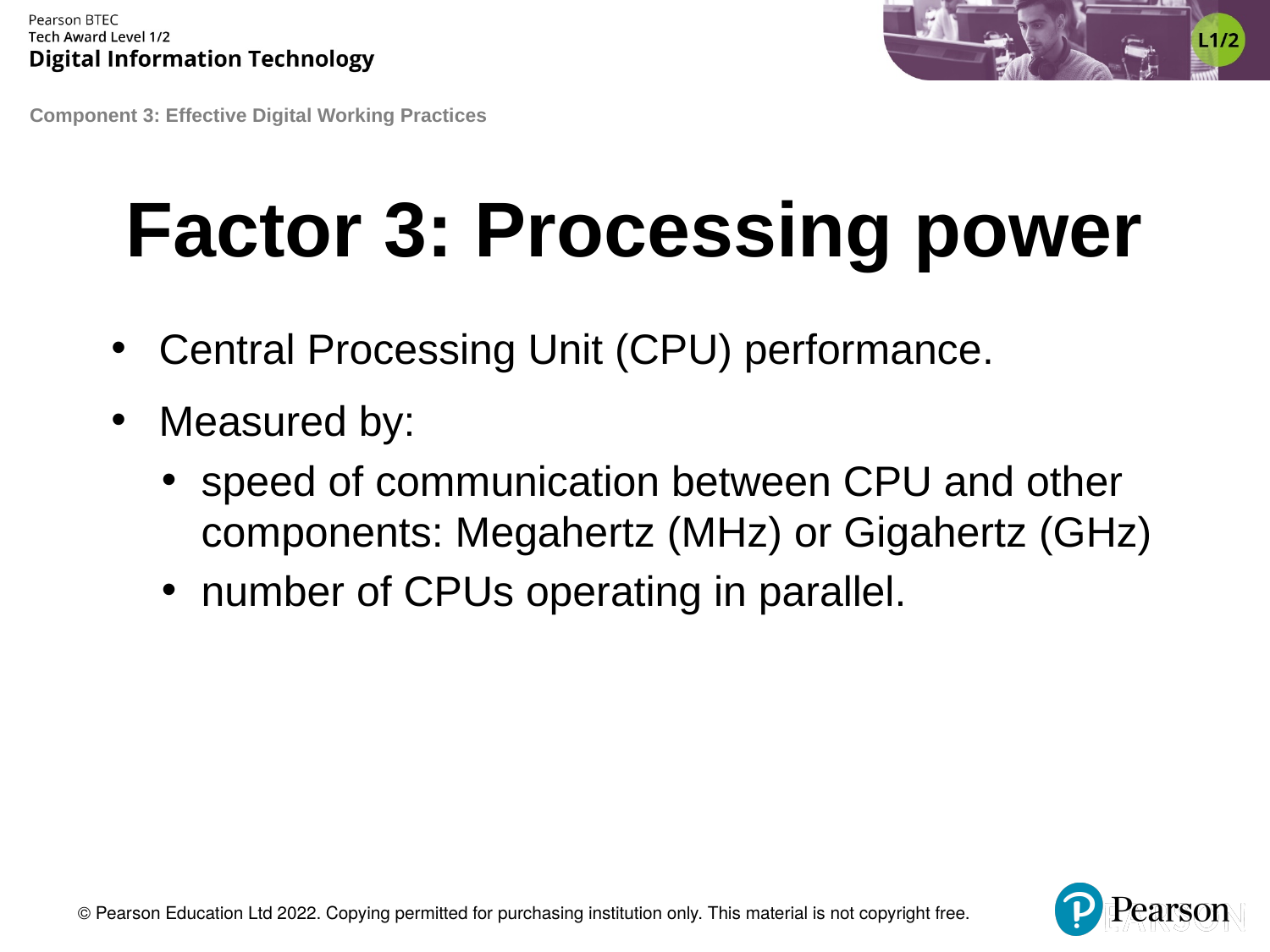

# Factor 3: Processing power
Central Processing Unit (CPU) performance.
Measured by:
speed of communication between CPU and other components: Megahertz (MHz) or Gigahertz (GHz)
number of CPUs operating in parallel.
© Pearson Education Ltd 2022. Copying permitted for purchasing institution only. This material is not copyright free.